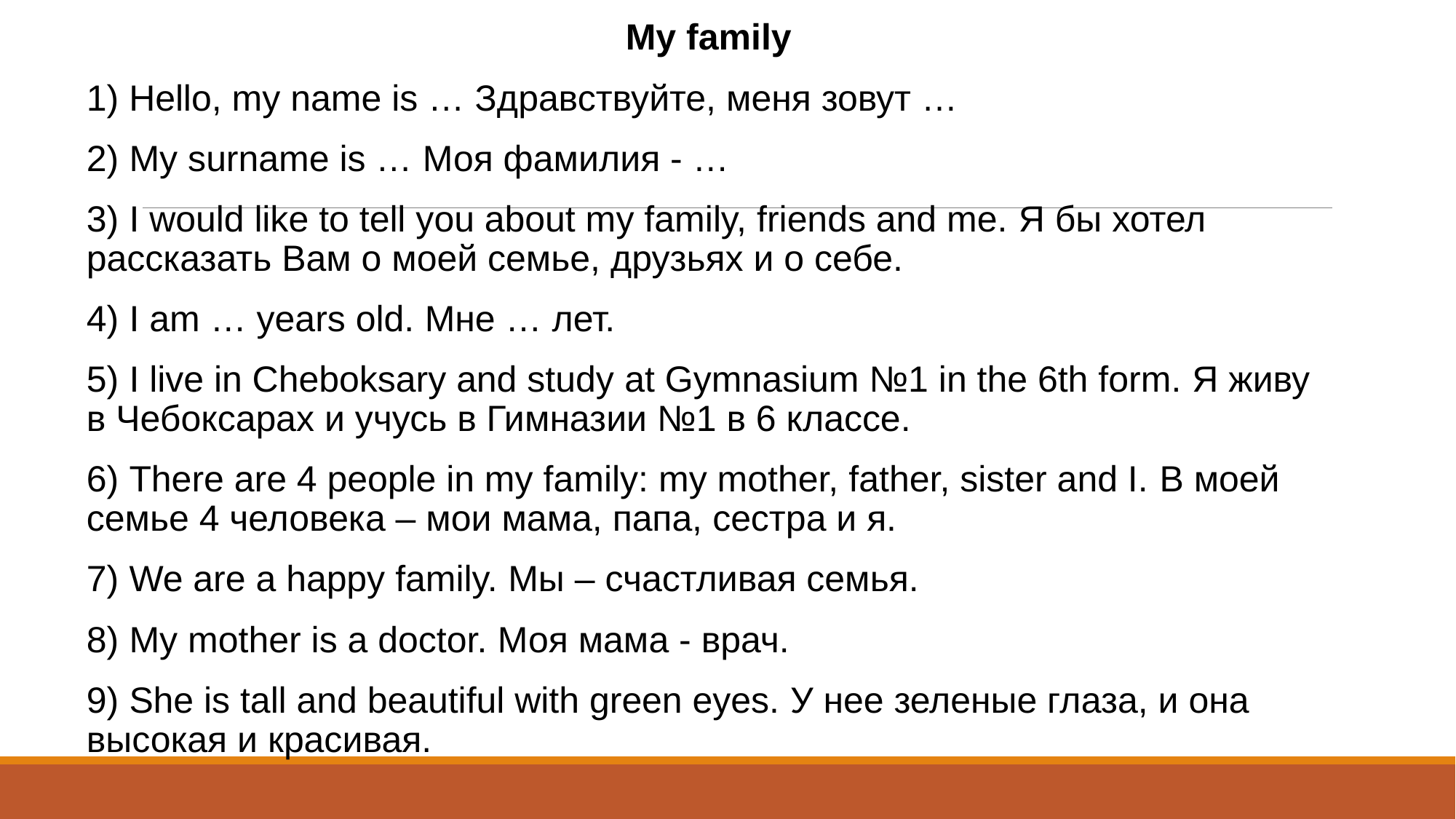

My family
1) Hello, my name is … Здравствуйте, меня зовут …
2) My surname is … Моя фамилия - …
3) I would like to tell you about my family, friends and me. Я бы хотел рассказать Вам о моей семье, друзьях и о себе.
4) I am … years old. Мне … лет.
5) I live in Cheboksary and study at Gymnasium №1 in the 6th form. Я живу в Чебоксарах и учусь в Гимназии №1 в 6 классе.
6) There are 4 people in my family: my mother, father, sister and I. В моей семье 4 человека – мои мама, папа, сестра и я.
7) We are a happy family. Мы – счастливая семья.
8) My mother is a doctor. Моя мама - врач.
9) She is tall and beautiful with green eyes. У нее зеленые глаза, и она высокая и красивая.